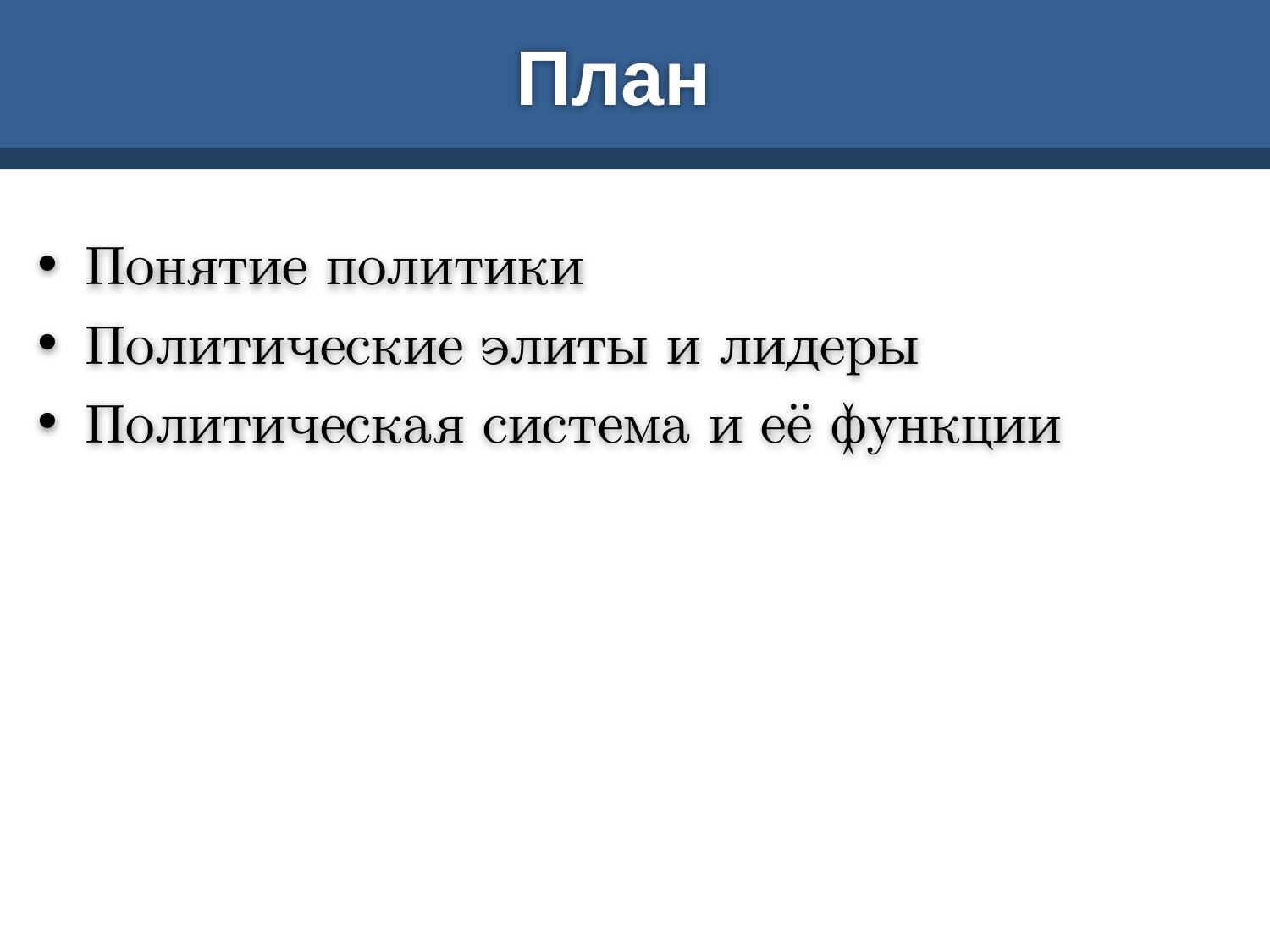

# План
Понятие политики
Политические элиты и лидеры
Политическая система и её функции